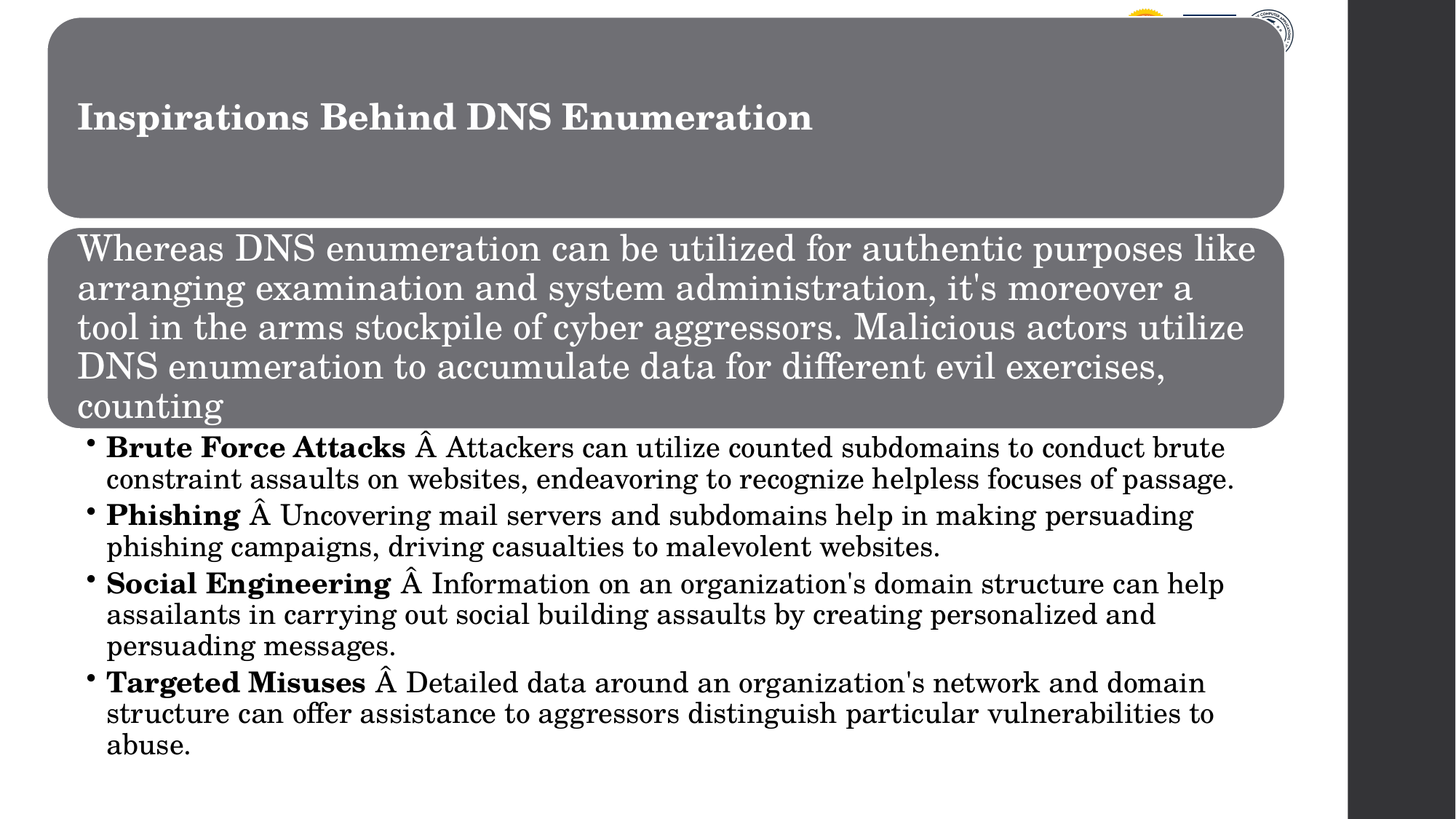

Inspirations Behind DNS Enumeration
Whereas DNS enumeration can be utilized for authentic purposes like arranging examination and system administration, it's moreover a tool in the arms stockpile of cyber aggressors. Malicious actors utilize DNS enumeration to accumulate data for different evil exercises, counting
Brute Force Attacks Â Attackers can utilize counted subdomains to conduct brute constraint assaults on websites, endeavoring to recognize helpless focuses of passage.
Phishing Â Uncovering mail servers and subdomains help in making persuading phishing campaigns, driving casualties to malevolent websites.
Social Engineering Â Information on an organization's domain structure can help assailants in carrying out social building assaults by creating personalized and persuading messages.
Targeted Misuses Â Detailed data around an organization's network and domain structure can offer assistance to aggressors distinguish particular vulnerabilities to abuse.